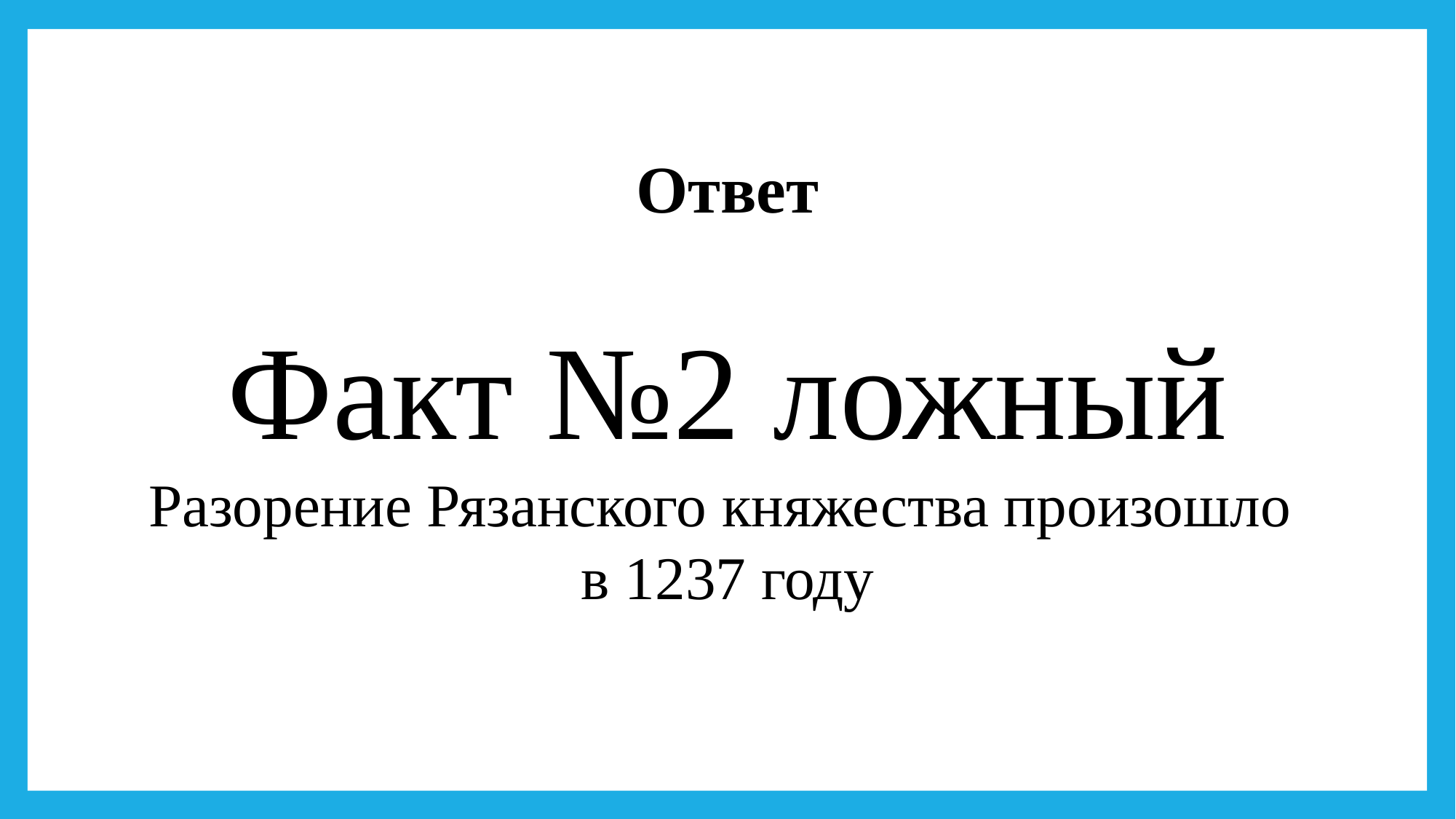

Ответ

Факт №2 ложный
Разорение Рязанского княжества произошло
в 1237 году